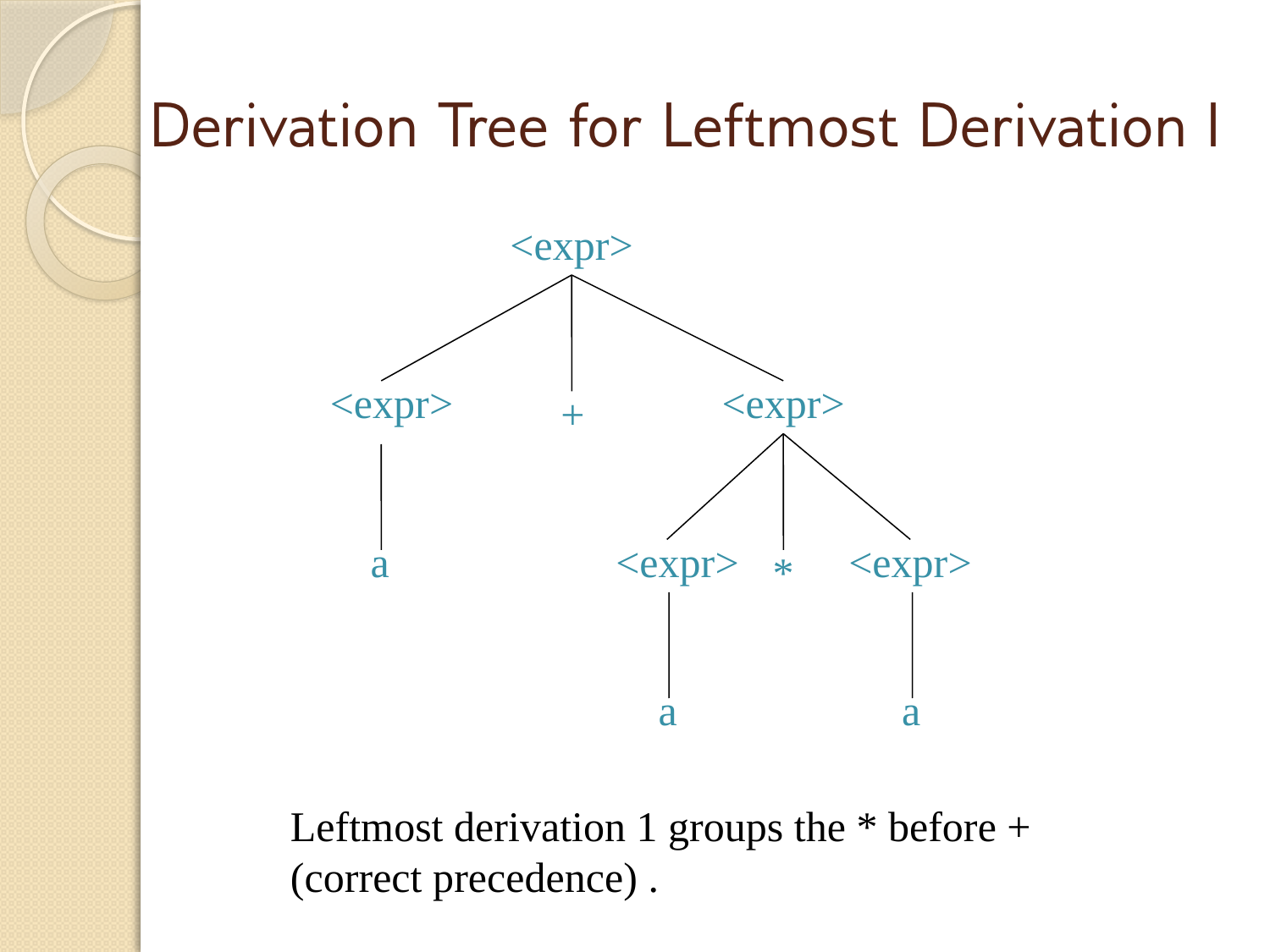

# Derivation Tree for Leftmost Derivation I
<expr>

<expr>
<expr>
+

a
<expr>
<expr>
*

a

a
Leftmost derivation 1 groups the * before +
(correct precedence) .